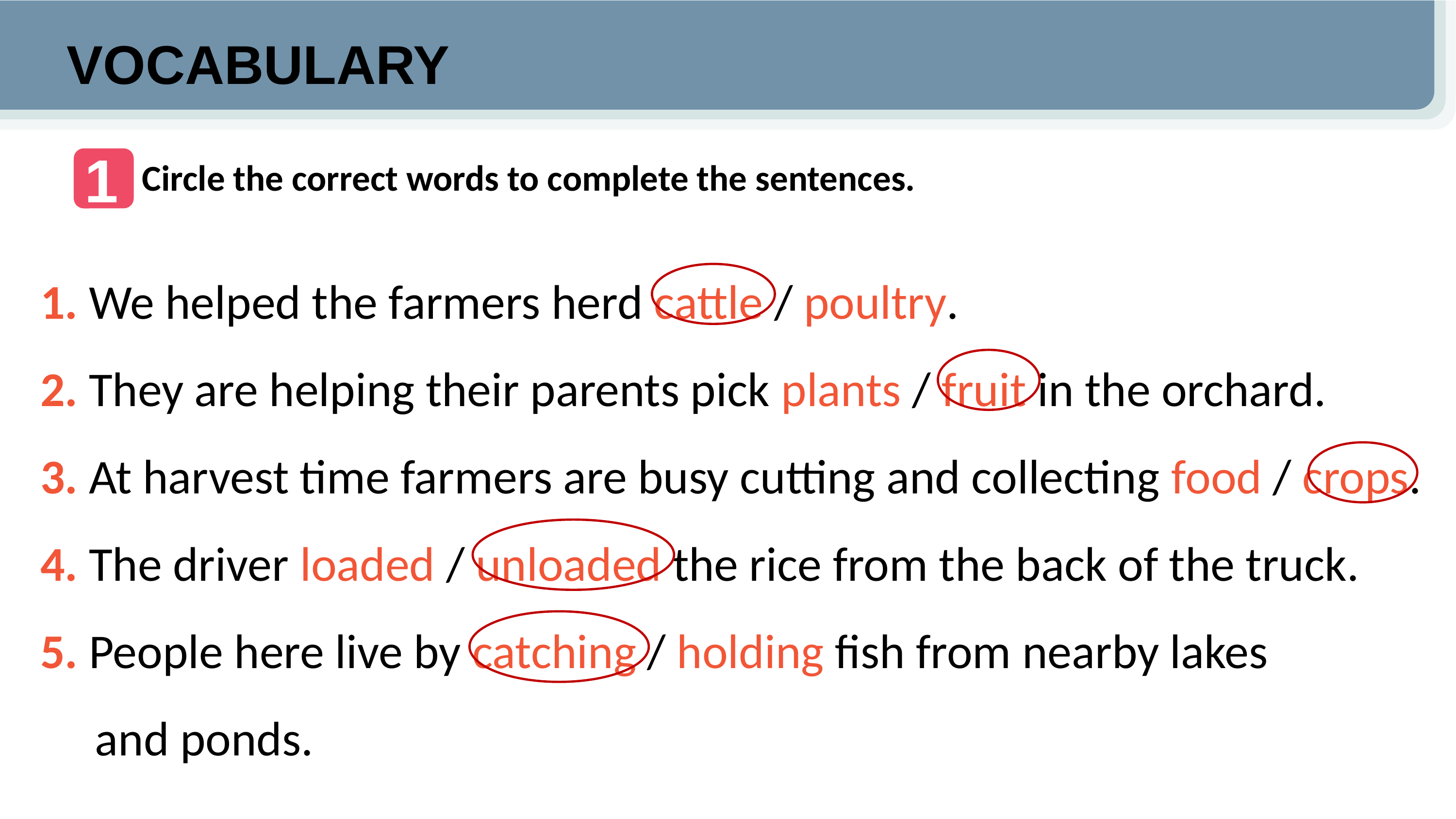

VOCABULARY
1

Circle the correct words to complete the sentences.
1. We helped the farmers herd cattle / poultry.
2. They are helping their parents pick plants / fruit in the orchard.
3. At harvest time farmers are busy cutting and collecting food / crops.
4. The driver loaded / unloaded the rice from the back of the truck.
5. People here live by catching / holding fish from nearby lakes
     and ponds.